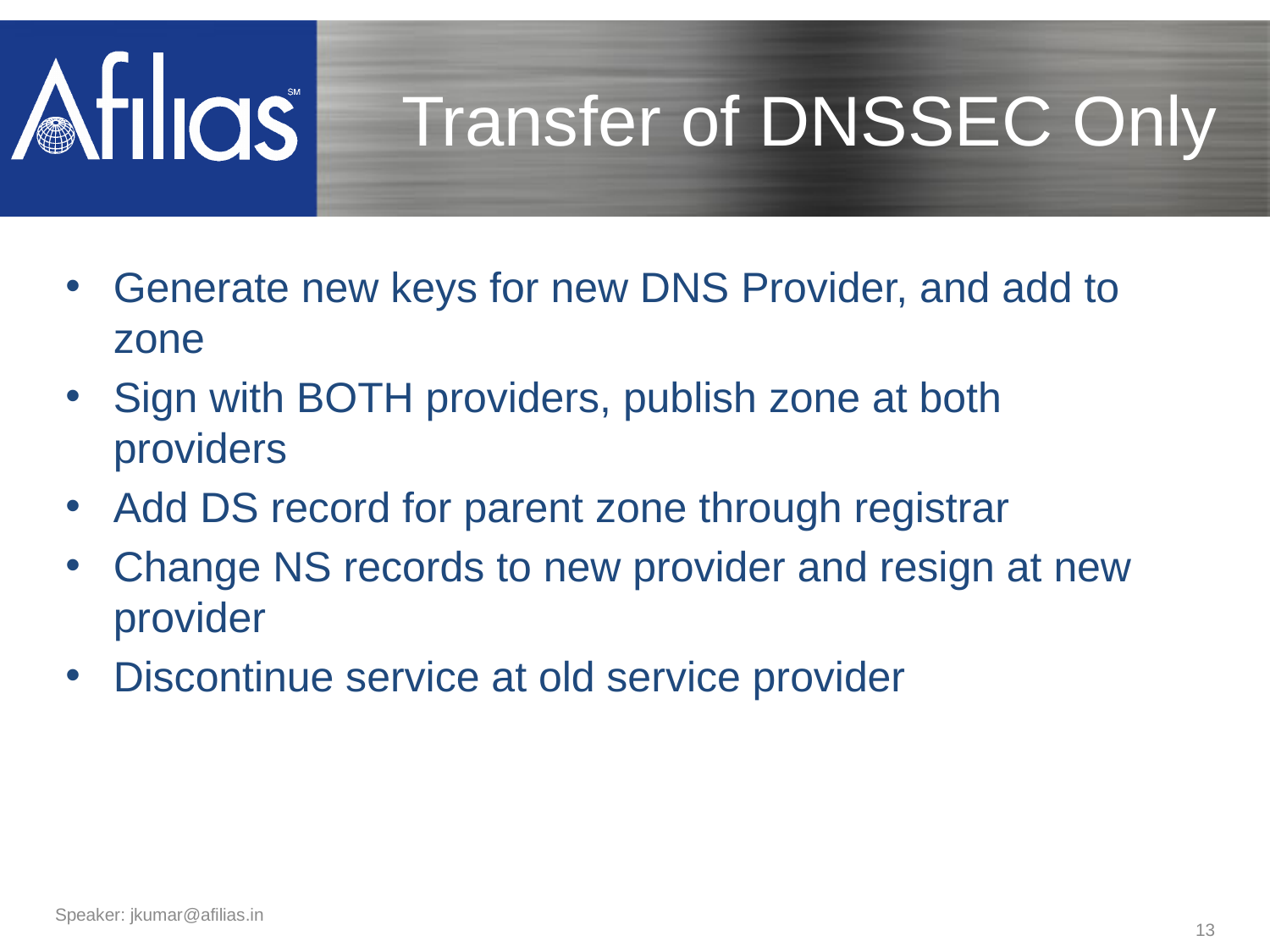

# Transfer of DNSSEC Only
Generate new keys for new DNS Provider, and add to zone
Sign with BOTH providers, publish zone at both providers
Add DS record for parent zone through registrar
Change NS records to new provider and resign at new provider
Discontinue service at old service provider